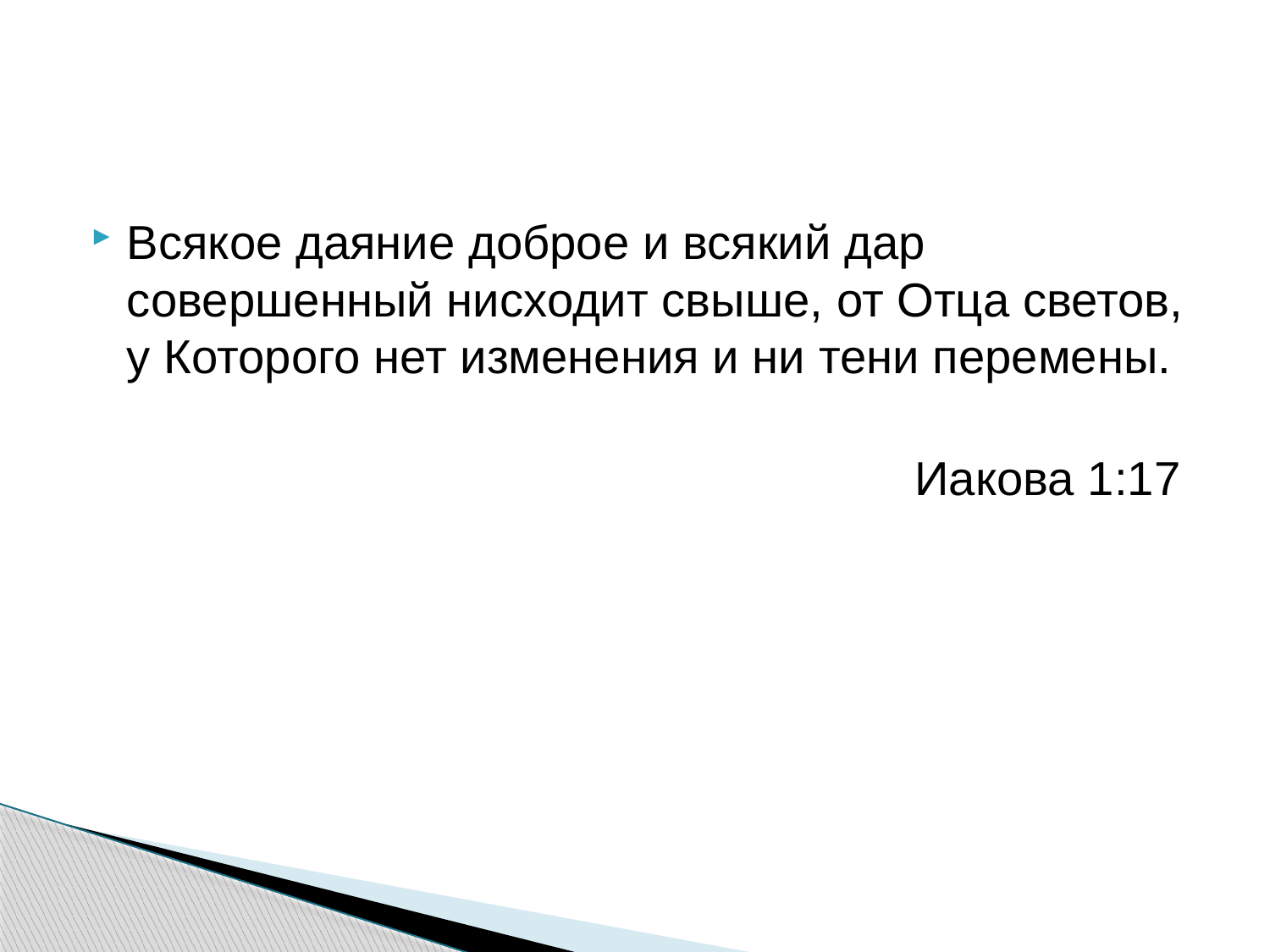

#
Всякое даяние доброе и всякий дар совершенный нисходит свыше, от Отца светов, у Которого нет изменения и ни тени перемены.
  Иакова 1:17